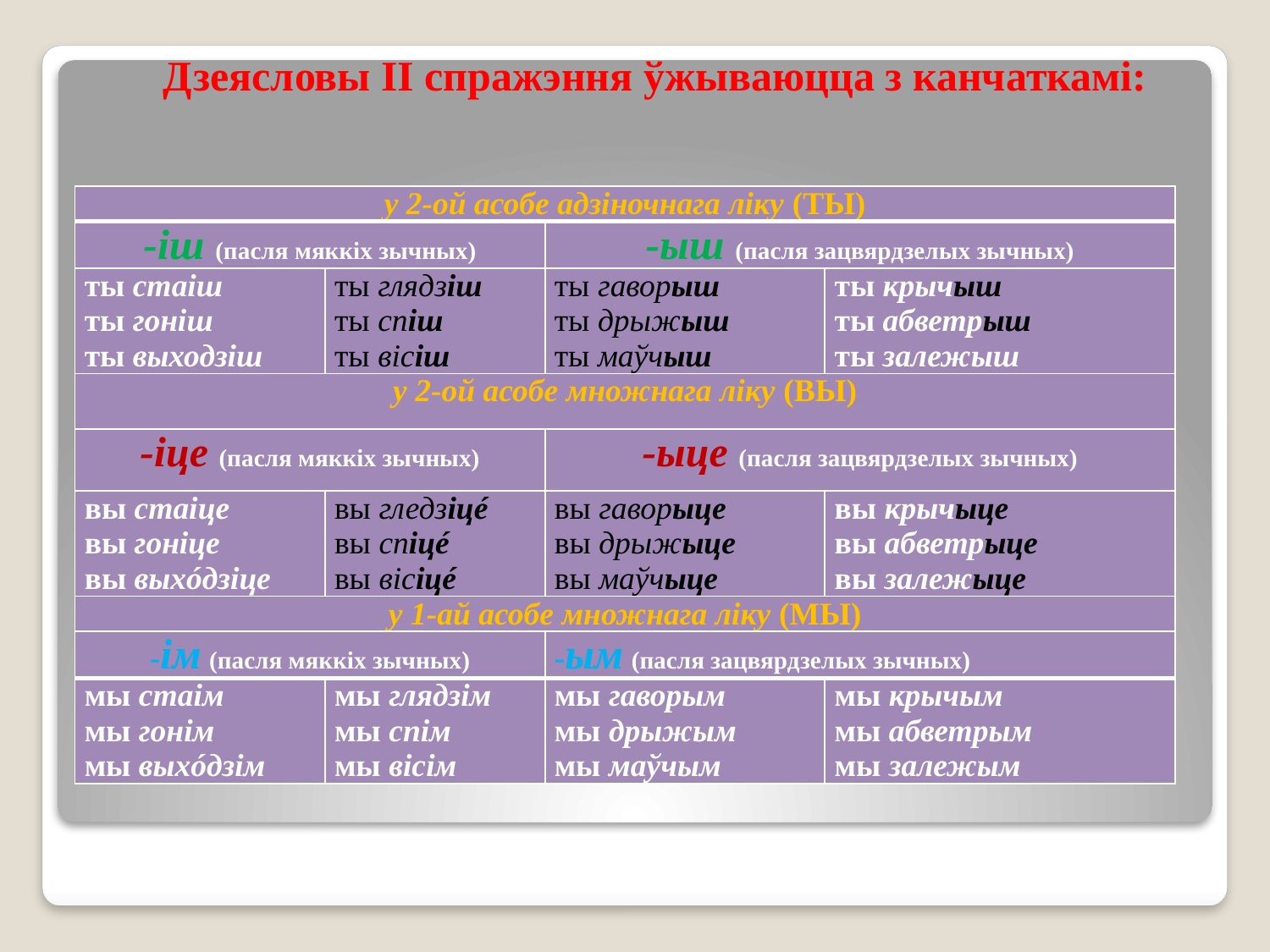

# Дзеясловы ІІ спражэння ўжываюцца з канчаткамі:
| у 2-ой асобе адзіночнага ліку (ТЫ) |  |  |  |
| --- | --- | --- | --- |
| -іш (пасля мяккіх зычных) |  | -ыш (пасля зацвярдзелых зычных) |  |
| ты стаіш ты гоніш ты выходзіш | ты глядзіш ты спіш ты вісіш | ты гаворыш ты дрыжыш ты маўчыш | ты крычыш ты абветрыш ты залежыш |
| у 2-ой асобе множнага ліку (ВЫ) |  |  |  |
| -іце (пасля мяккіх зычных) |  | -ыце (пасля зацвярдзелых зычных) |  |
| вы стаіце вы гоніце вы выхóдзіце | вы гледзіцé вы спіцé вы вісіцé | вы гаворыце вы дрыжыце вы маўчыце | вы крычыце вы абветрыце вы залежыце |
| у 1-ай асобе множнага ліку (МЫ) |  |  |  |
| -ім (пасля мяккіх зычных) |  | -ым (пасля зацвярдзелых зычных) |  |
| мы стаім мы гонім мы выхóдзім | мы глядзім мы спім мы вісім | мы гаворым мы дрыжым мы маўчым | мы крычым мы абветрым мы залежым |